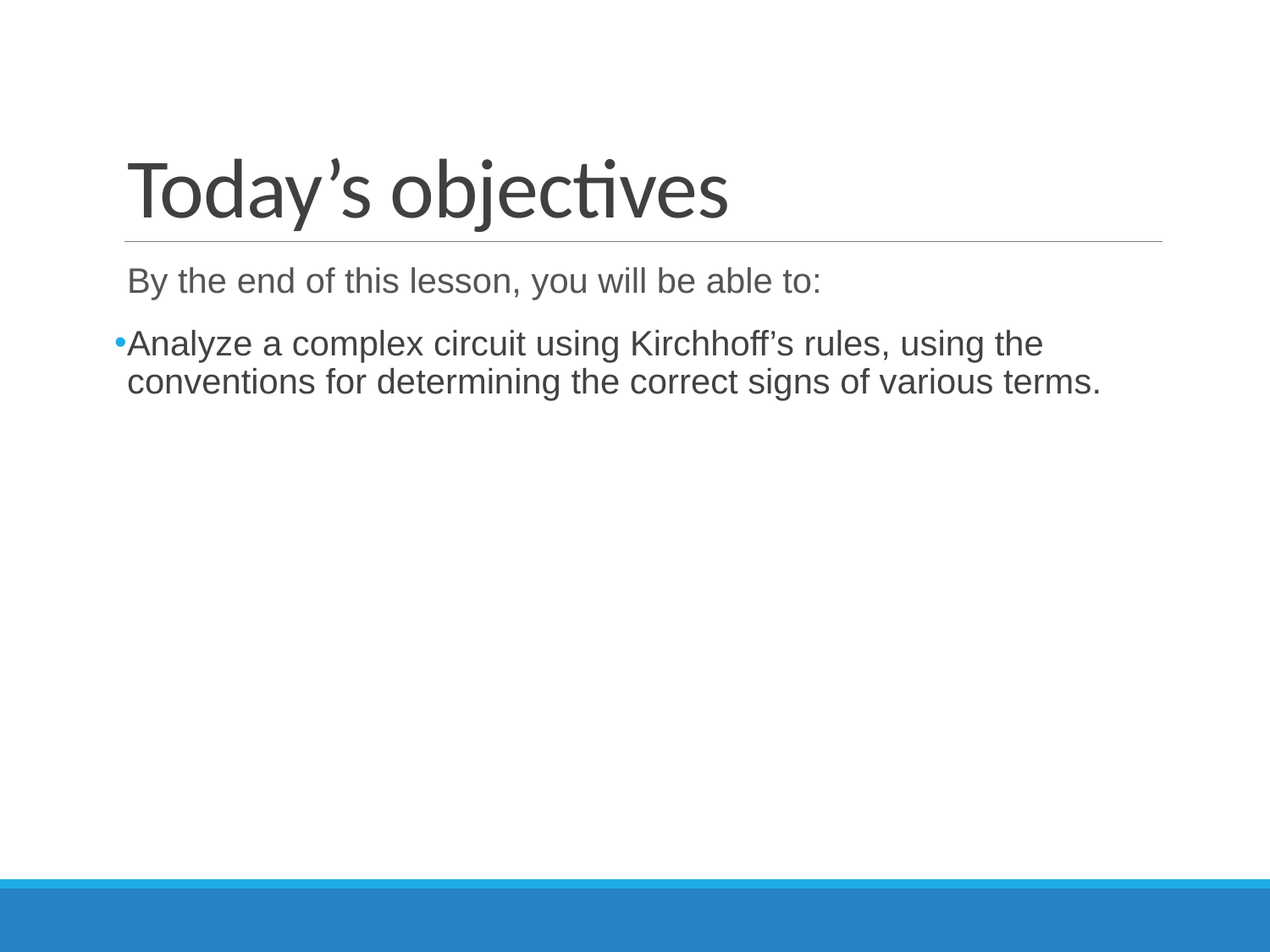

# Today’s objectives
By the end of this lesson, you will be able to:
Analyze a complex circuit using Kirchhoff’s rules, using the conventions for determining the correct signs of various terms.